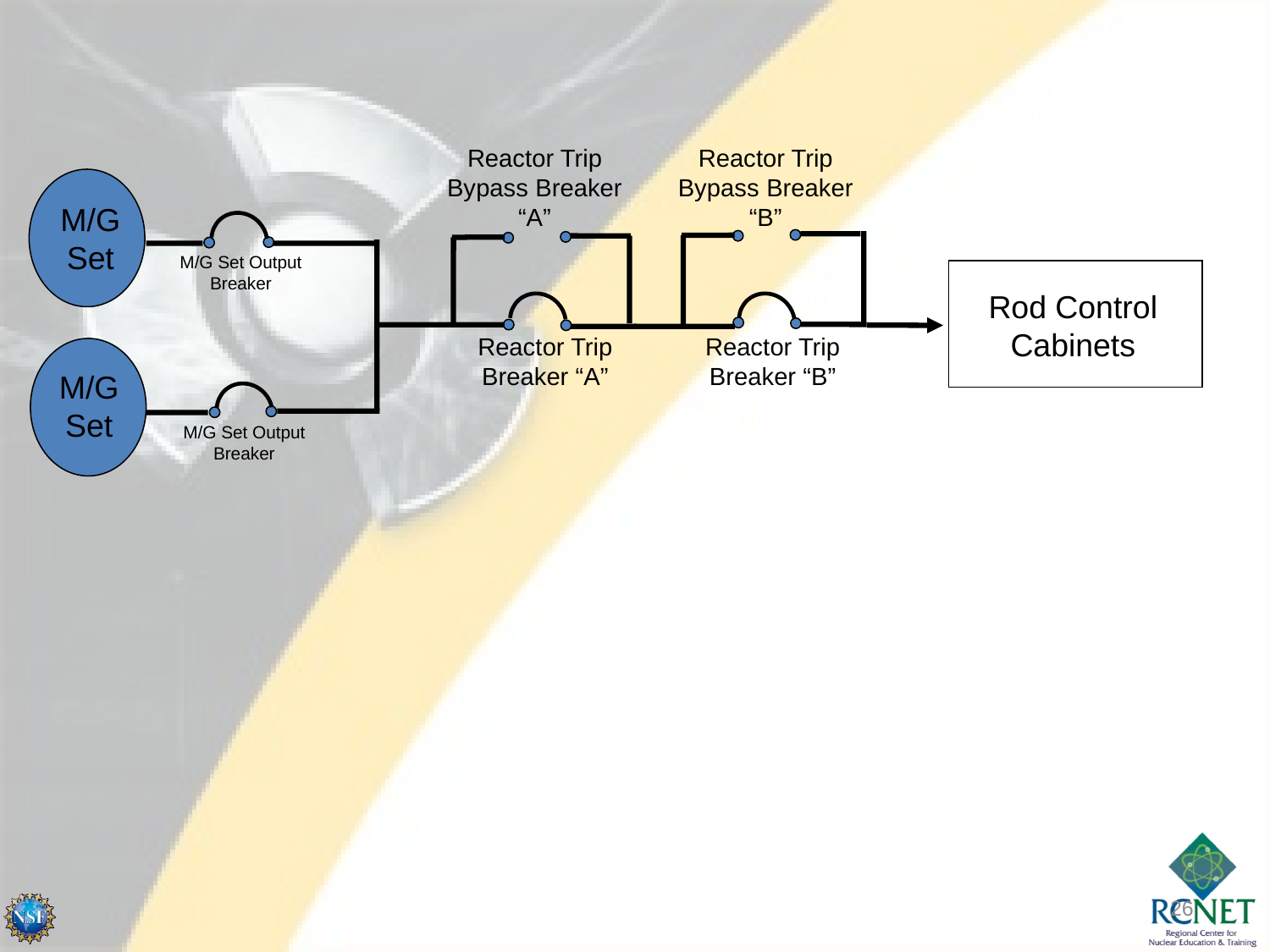

Reactor Trip Bypass Breaker “A”
Reactor Trip Bypass Breaker “B”

M/G Set

M/G Set Output Breaker

Reactor Trip Breaker “A”
Reactor Trip Breaker “B”

M/G Set

M/G Set Output Breaker

Rod Control Cabinets
26